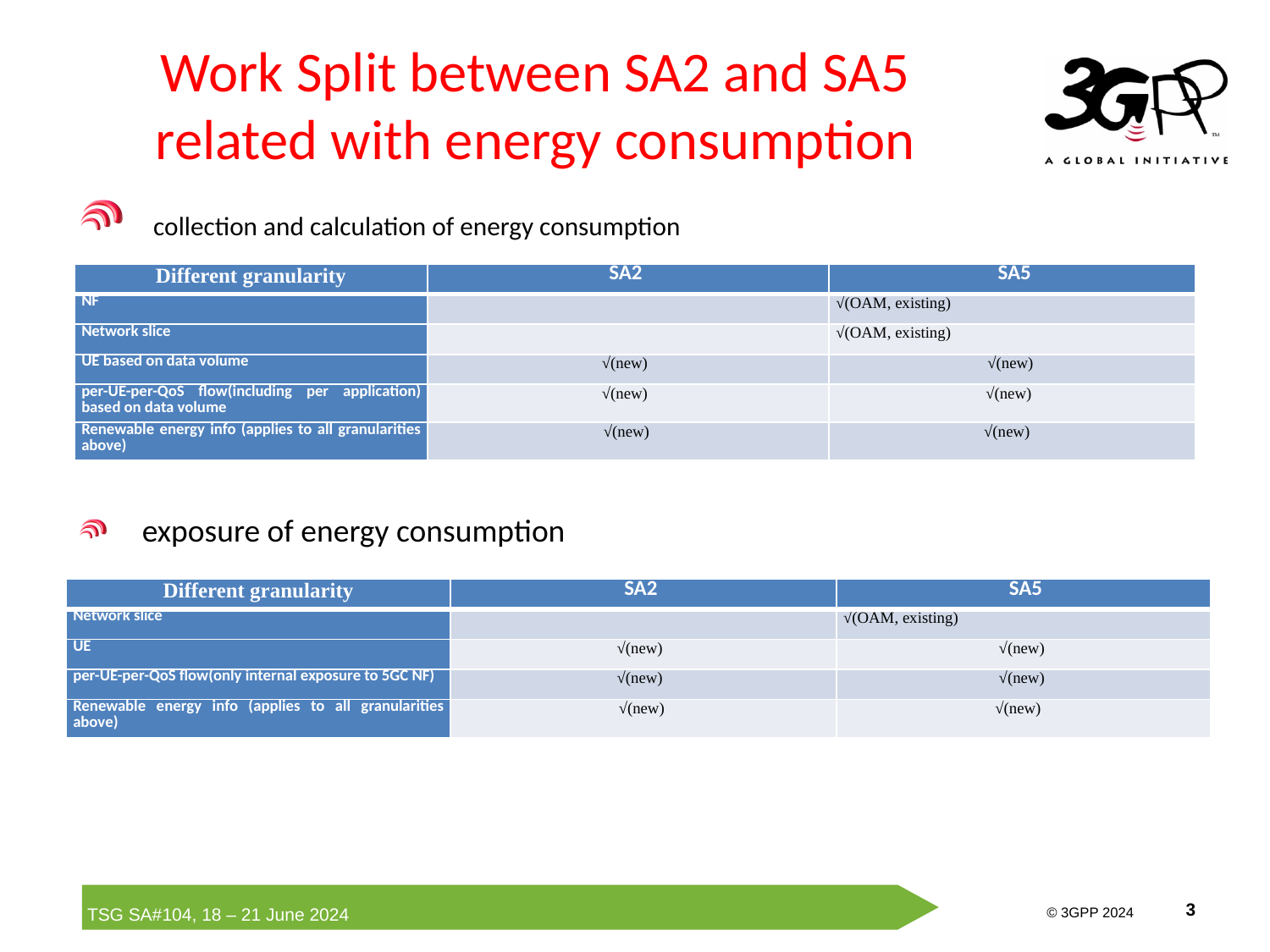

# Work Split between SA2 and SA5 related with energy consumption
 collection and calculation of energy consumption

exposure of energy consumption
| Different granularity | SA2 | SA5 |
| --- | --- | --- |
| NF |  | √(OAM, existing) |
| Network slice |  | √(OAM, existing) |
| UE based on data volume | √(new) | √(new) |
| per-UE-per-QoS flow(including per application) based on data volume | √(new) | √(new) |
| Renewable energy info (applies to all granularities above) | √(new) | √(new) |
| Different granularity | SA2 | SA5 |
| --- | --- | --- |
| Network slice |  | √(OAM, existing) |
| UE | √(new) | √(new) |
| per-UE-per-QoS flow(only internal exposure to 5GC NF) | √(new) | √(new) |
| Renewable energy info (applies to all granularities above) | √(new) | √(new) |